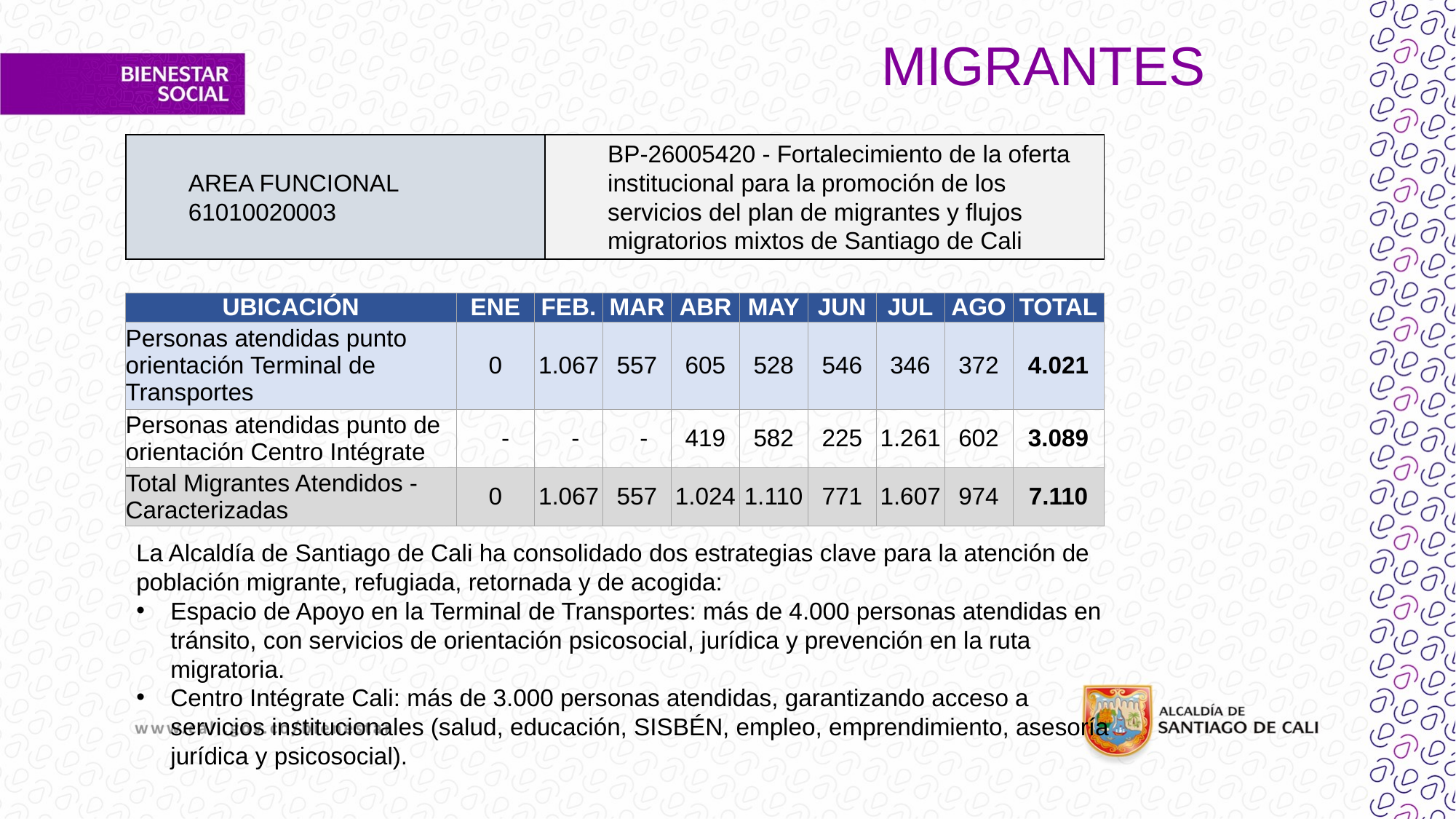

# MIGRANTES
| AREA FUNCIONAL 61010020003 | BP-26005420 - Fortalecimiento de la oferta institucional para la promoción de los servicios del plan de migrantes y flujos migratorios mixtos de Santiago de Cali |
| --- | --- |
| UBICACIÓN | ENE | FEB. | MAR | ABR | MAY | JUN | JUL | AGO | TOTAL |
| --- | --- | --- | --- | --- | --- | --- | --- | --- | --- |
| Personas atendidas punto orientación Terminal de Transportes | 0 | 1.067 | 557 | 605 | 528 | 546 | 346 | 372 | 4.021 |
| Personas atendidas punto de orientación Centro Intégrate | - | - | - | 419 | 582 | 225 | 1.261 | 602 | 3.089 |
| Total Migrantes Atendidos - Caracterizadas | 0 | 1.067 | 557 | 1.024 | 1.110 | 771 | 1.607 | 974 | 7.110 |
La Alcaldía de Santiago de Cali ha consolidado dos estrategias clave para la atención de población migrante, refugiada, retornada y de acogida:
Espacio de Apoyo en la Terminal de Transportes: más de 4.000 personas atendidas en tránsito, con servicios de orientación psicosocial, jurídica y prevención en la ruta migratoria.
Centro Intégrate Cali: más de 3.000 personas atendidas, garantizando acceso a servicios institucionales (salud, educación, SISBÉN, empleo, emprendimiento, asesoría jurídica y psicosocial).